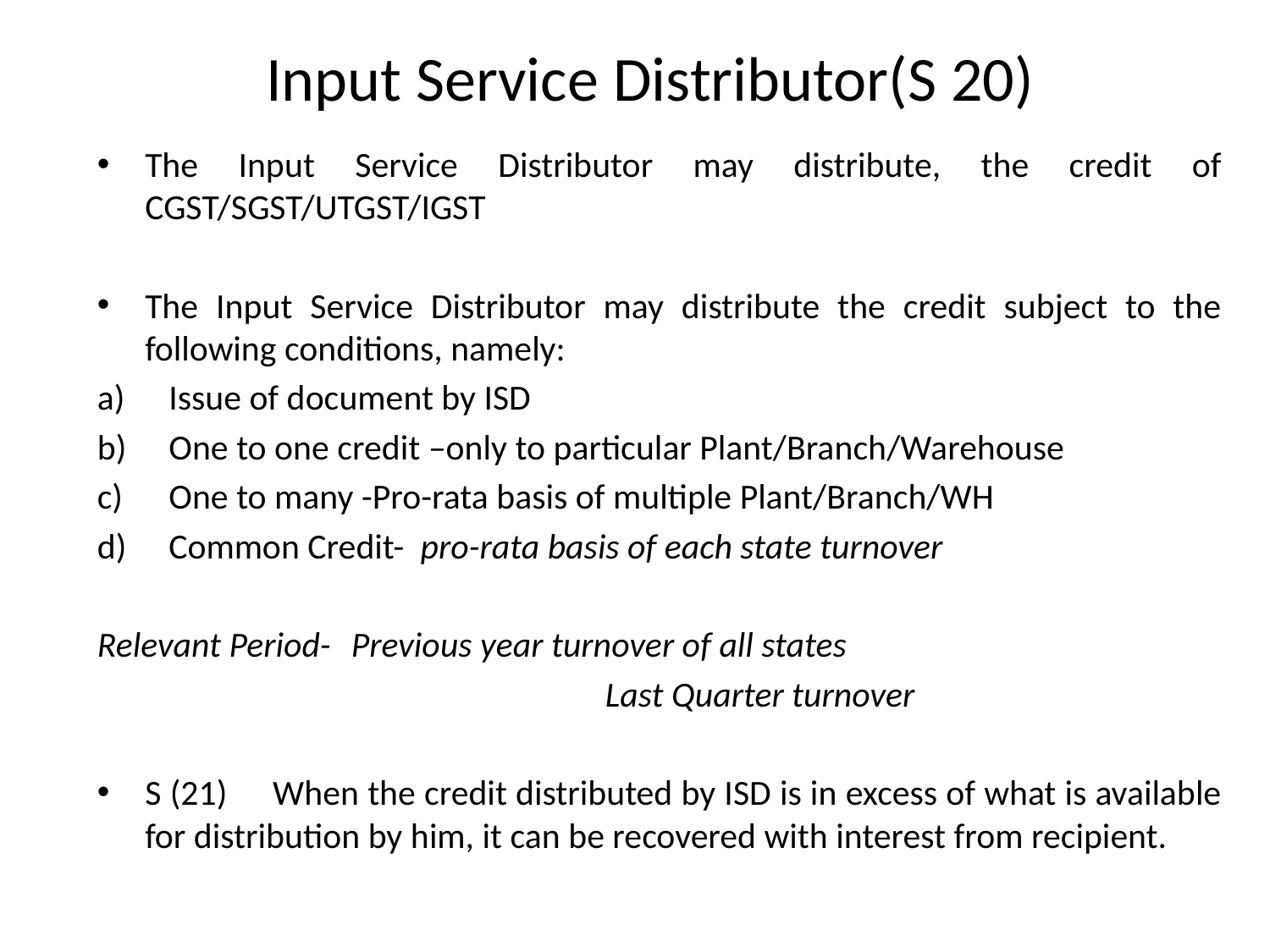

# Input Service Distributor(S 20)
The Input Service Distributor may distribute, the credit of CGST/SGST/UTGST/IGST

The Input Service Distributor may distribute the credit subject to the following conditions, namely:
Issue of document by ISD
One to one credit –only to particular Plant/Branch/Warehouse
One to many -Pro-rata basis of multiple Plant/Branch/WH
Common Credit-  pro-rata basis of each state turnover

Relevant Period- 	Previous year turnover of all states
				Last Quarter turnover

S (21)	When the credit distributed by ISD is in excess of what is available for distribution by him, it can be recovered with interest from recipient.